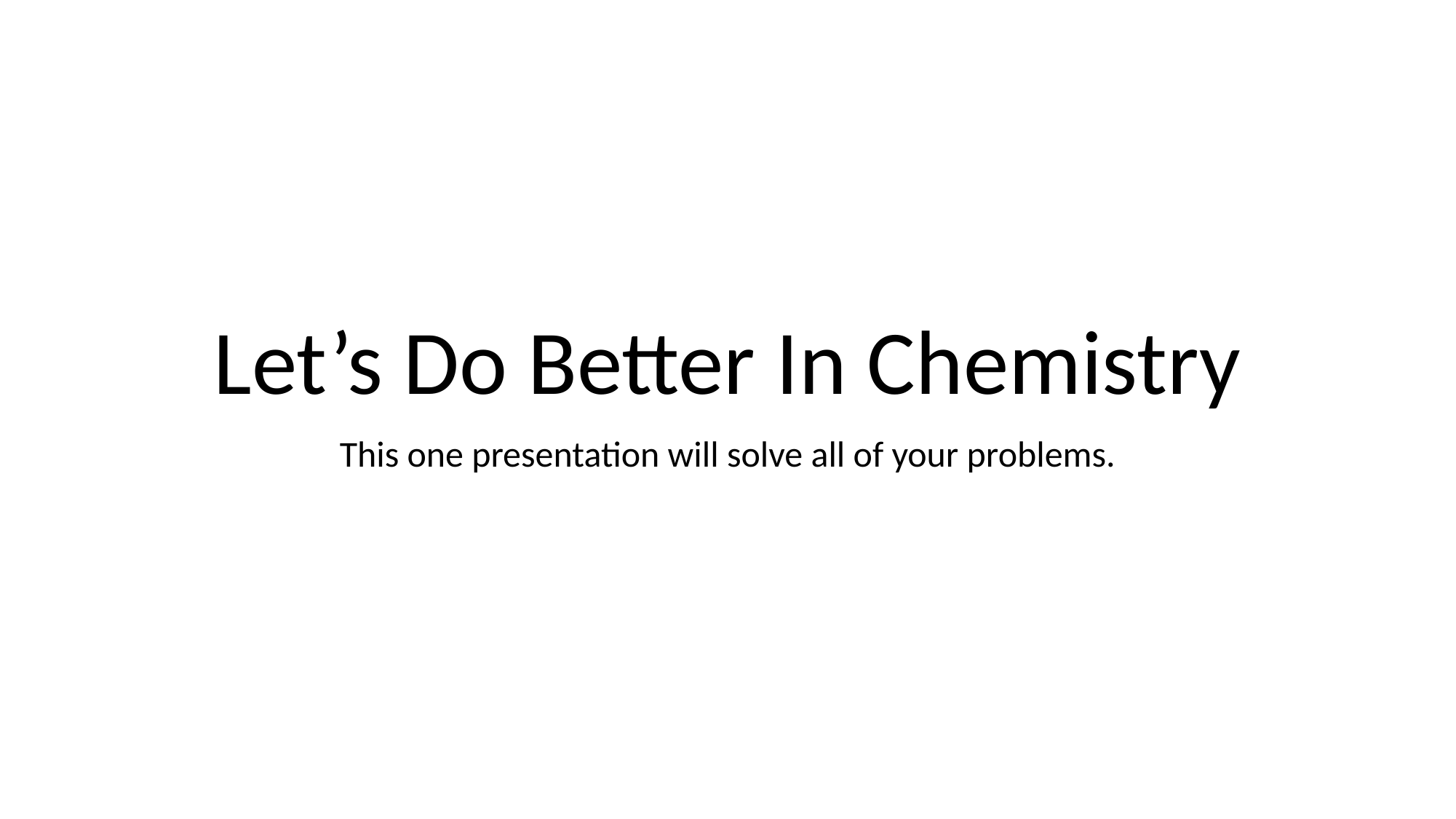

# Let’s Do Better In Chemistry
This one presentation will solve all of your problems.